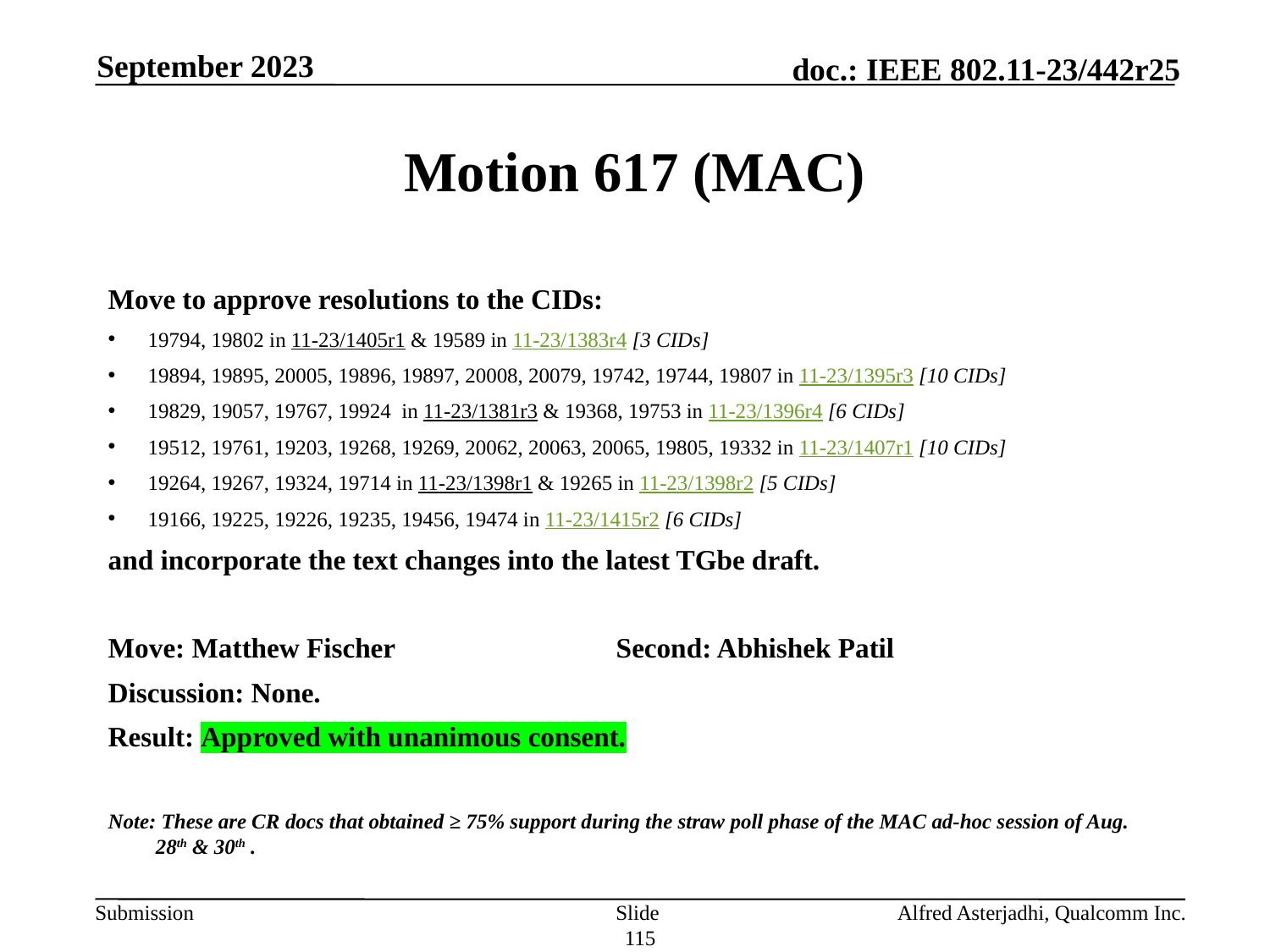

September 2023
# Motion 617 (MAC)
Move to approve resolutions to the CIDs:
19794, 19802 in 11-23/1405r1 & 19589 in 11-23/1383r4 [3 CIDs]
19894, 19895, 20005, 19896, 19897, 20008, 20079, 19742, 19744, 19807 in 11-23/1395r3 [10 CIDs]
19829, 19057, 19767, 19924  in 11-23/1381r3 & 19368, 19753 in 11-23/1396r4 [6 CIDs]
19512, 19761, 19203, 19268, 19269, 20062, 20063, 20065, 19805, 19332 in 11-23/1407r1 [10 CIDs]
19264, 19267, 19324, 19714 in 11-23/1398r1 & 19265 in 11-23/1398r2 [5 CIDs]
19166, 19225, 19226, 19235, 19456, 19474 in 11-23/1415r2 [6 CIDs]
and incorporate the text changes into the latest TGbe draft.

Move: Matthew Fischer		Second: Abhishek Patil
Discussion: None.
Result: Approved with unanimous consent.

Note: These are CR docs that obtained ≥ 75% support during the straw poll phase of the MAC ad-hoc session of Aug. 28th & 30th .
Slide 115
Alfred Asterjadhi, Qualcomm Inc.